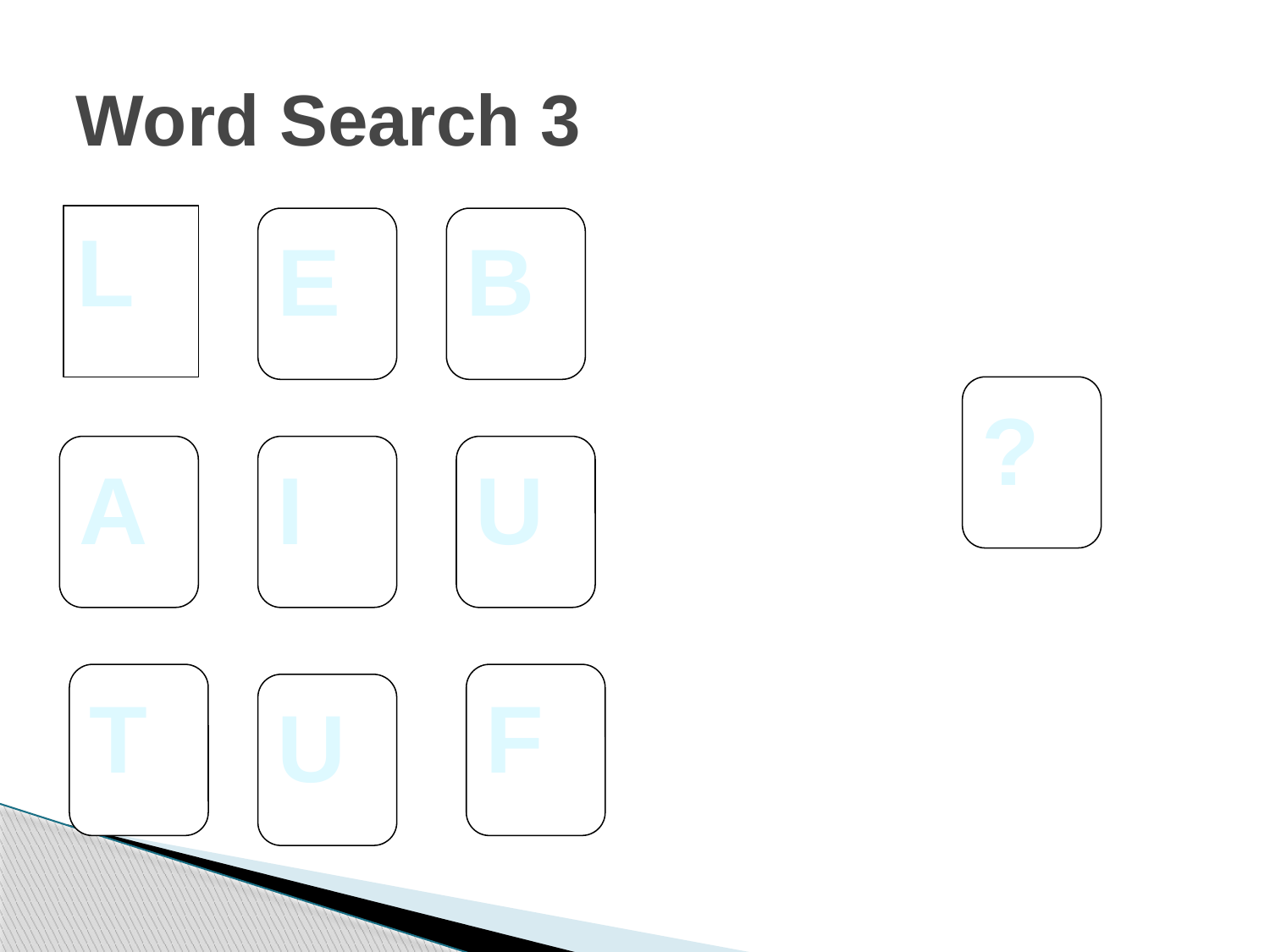

# Word Search 3
L
E
B
?
A
I
U
T
F
U